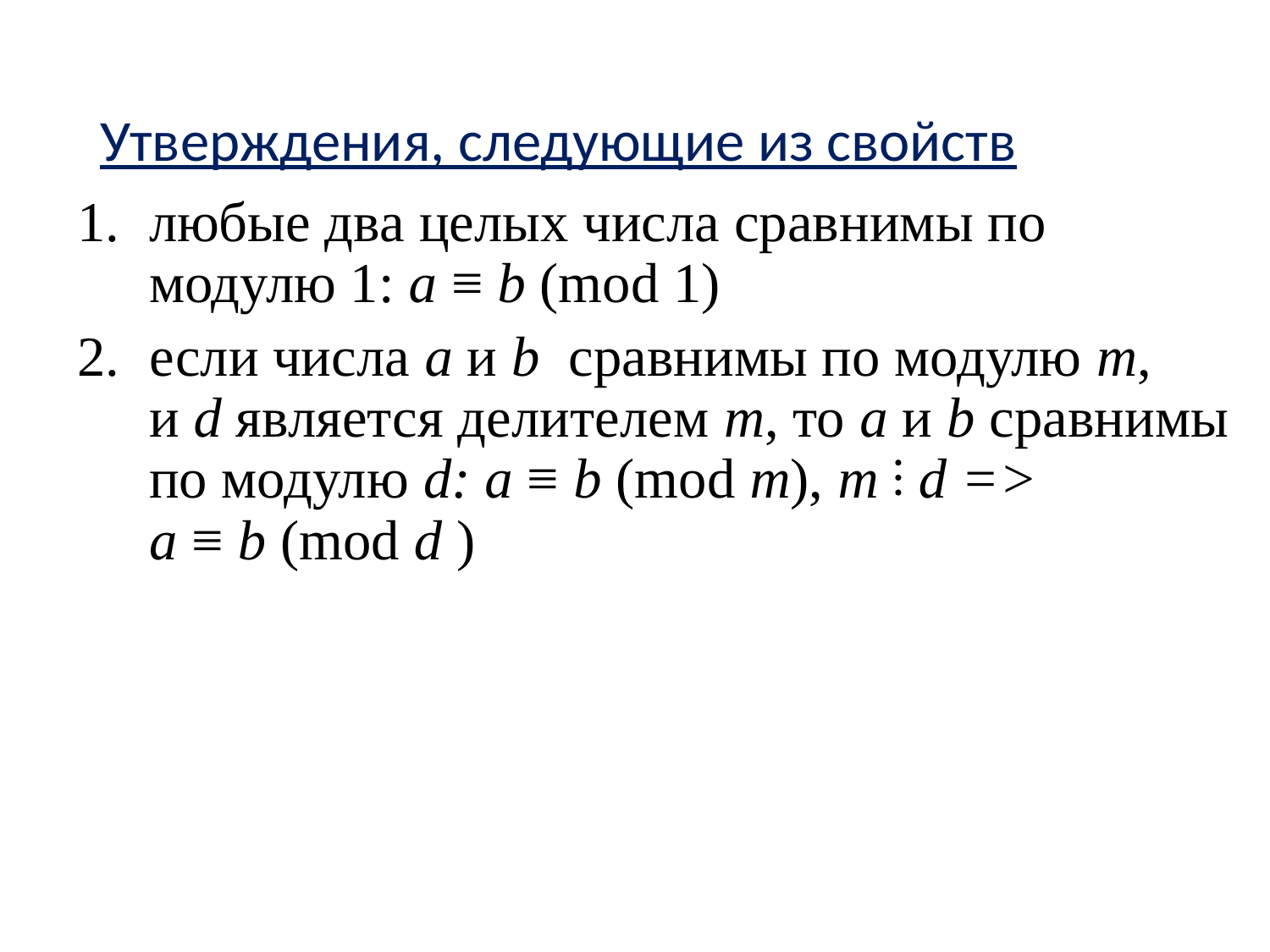

# Утверждения, следующие из свойств
любые два целых числа сравнимы по модулю 1: a ≡ b (mod 1)
если числа a и b  сравнимы по модулю m, и d является делителем m, то a и b сравнимы по модулю d: a ≡ b (mod m), m ⋮ d => a ≡ b (mod d )